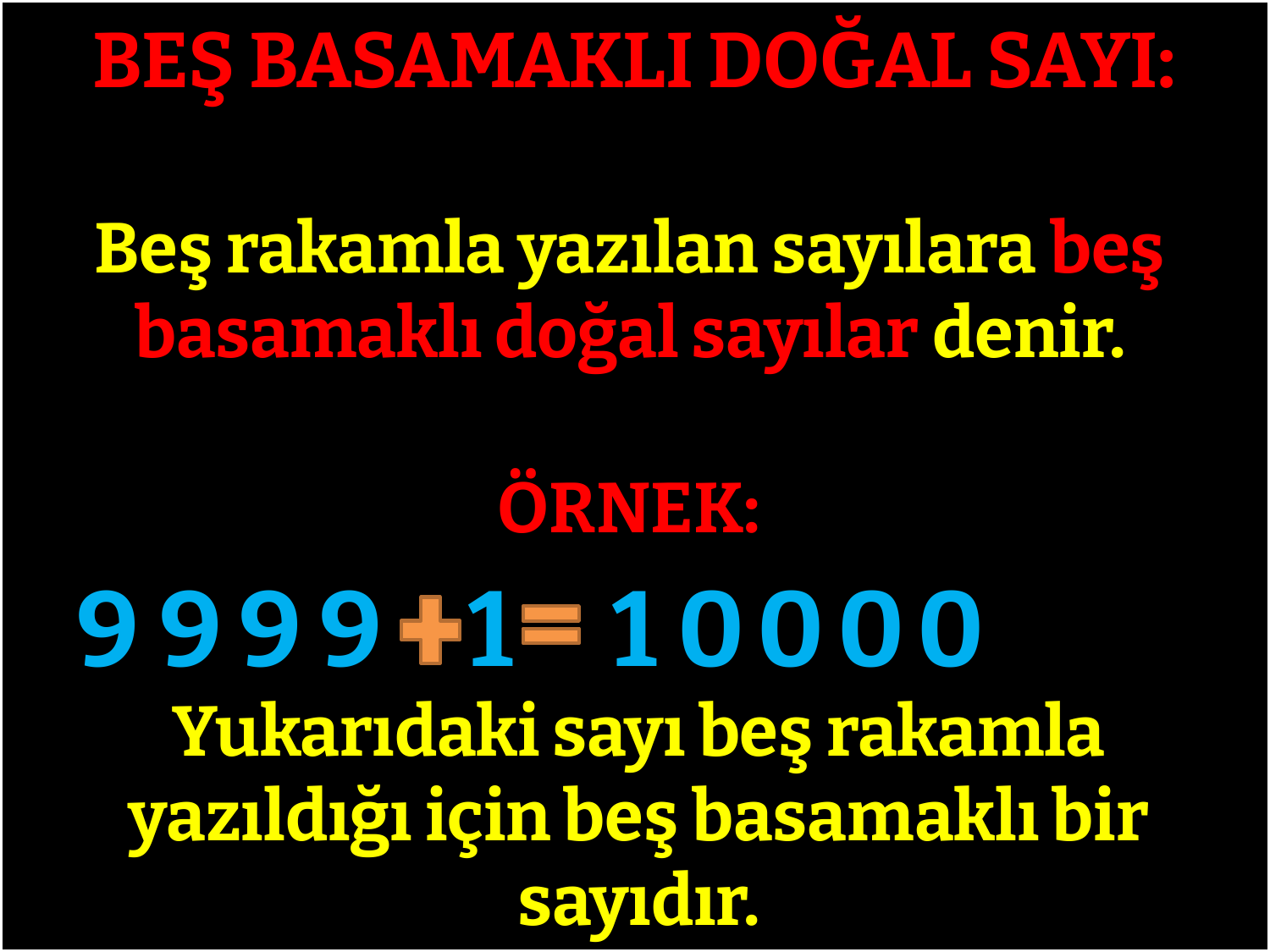

BEŞ BASAMAKLI DOĞAL SAYI:
Beş rakamla yazılan sayılara beş basamaklı doğal sayılar denir.
#
ÖRNEK:
0
0
0
0
1
9
9
9
9
1

Yukarıdaki sayı beş rakamla yazıldığı için beş basamaklı bir sayıdır.